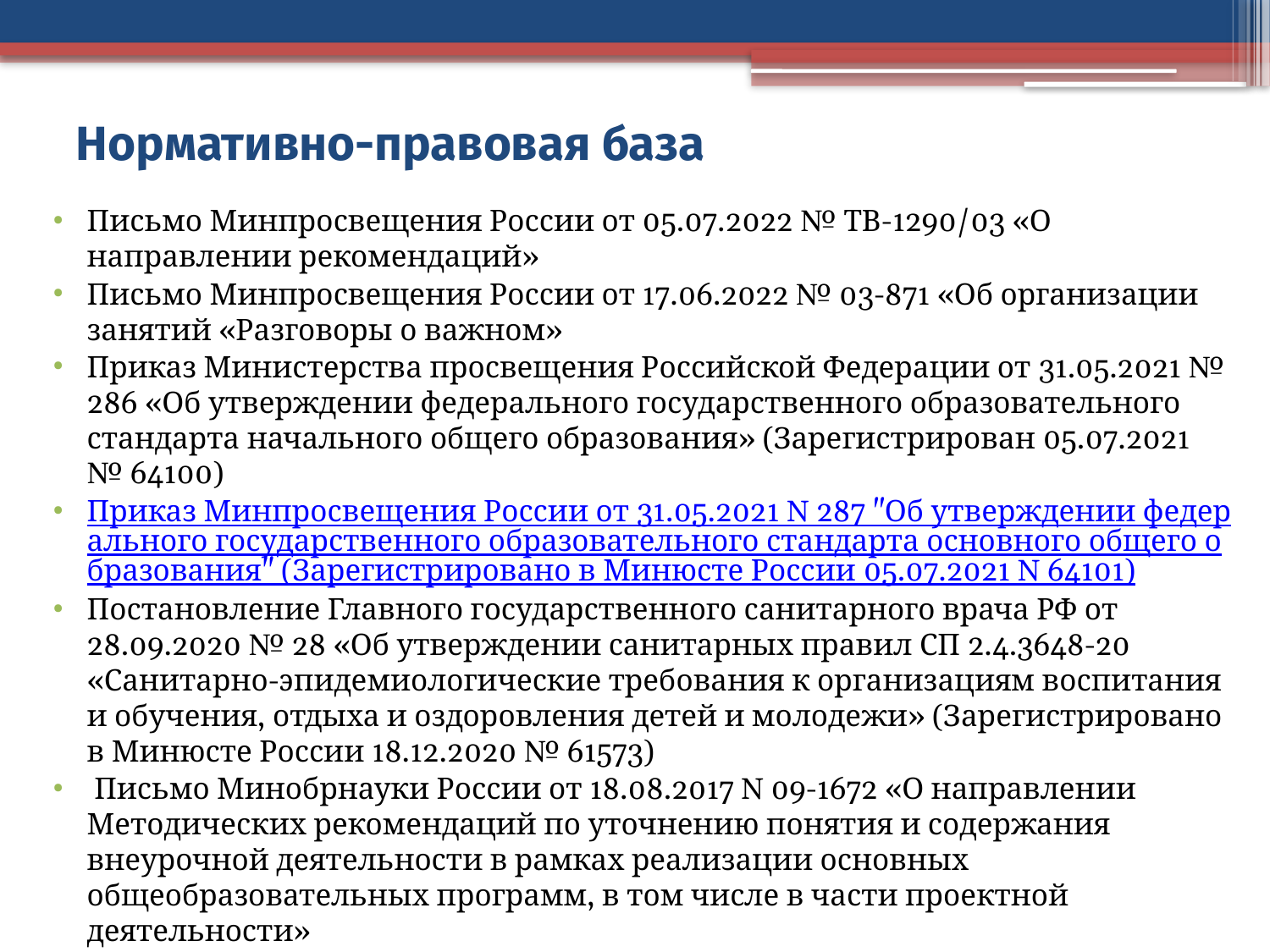

# Нормативно-правовая база
Письмо Минпросвещения России от 05.07.2022 № ТВ-1290/03 «О направлении рекомендаций»
Письмо Минпросвещения России от 17.06.2022 № 03-871 «Об организации занятий «Разговоры о важном»
Приказ Министерства просвещения Российской Федерации от 31.05.2021 № 286 «Об утверждении федерального государственного образовательного стандарта начального общего образования» (Зарегистрирован 05.07.2021 № 64100)
Приказ Минпросвещения России от 31.05.2021 N 287 "Об утверждении федерального государственного образовательного стандарта основного общего образования" (Зарегистрировано в Минюсте России 05.07.2021 N 64101)
Постановление Главного государственного санитарного врача РФ от 28.09.2020 № 28 «Об утверждении санитарных правил СП 2.4.3648-20 «Санитарно-эпидемиологические требования к организациям воспитания и обучения, отдыха и оздоровления детей и молодежи» (Зарегистрировано в Минюсте России 18.12.2020 № 61573)
 Письмо Минобрнауки России от 18.08.2017 N 09-1672 «О направлении Методических рекомендаций по уточнению понятия и содержания внеурочной деятельности в рамках реализации основных общеобразовательных программ, в том числе в части проектной деятельности»